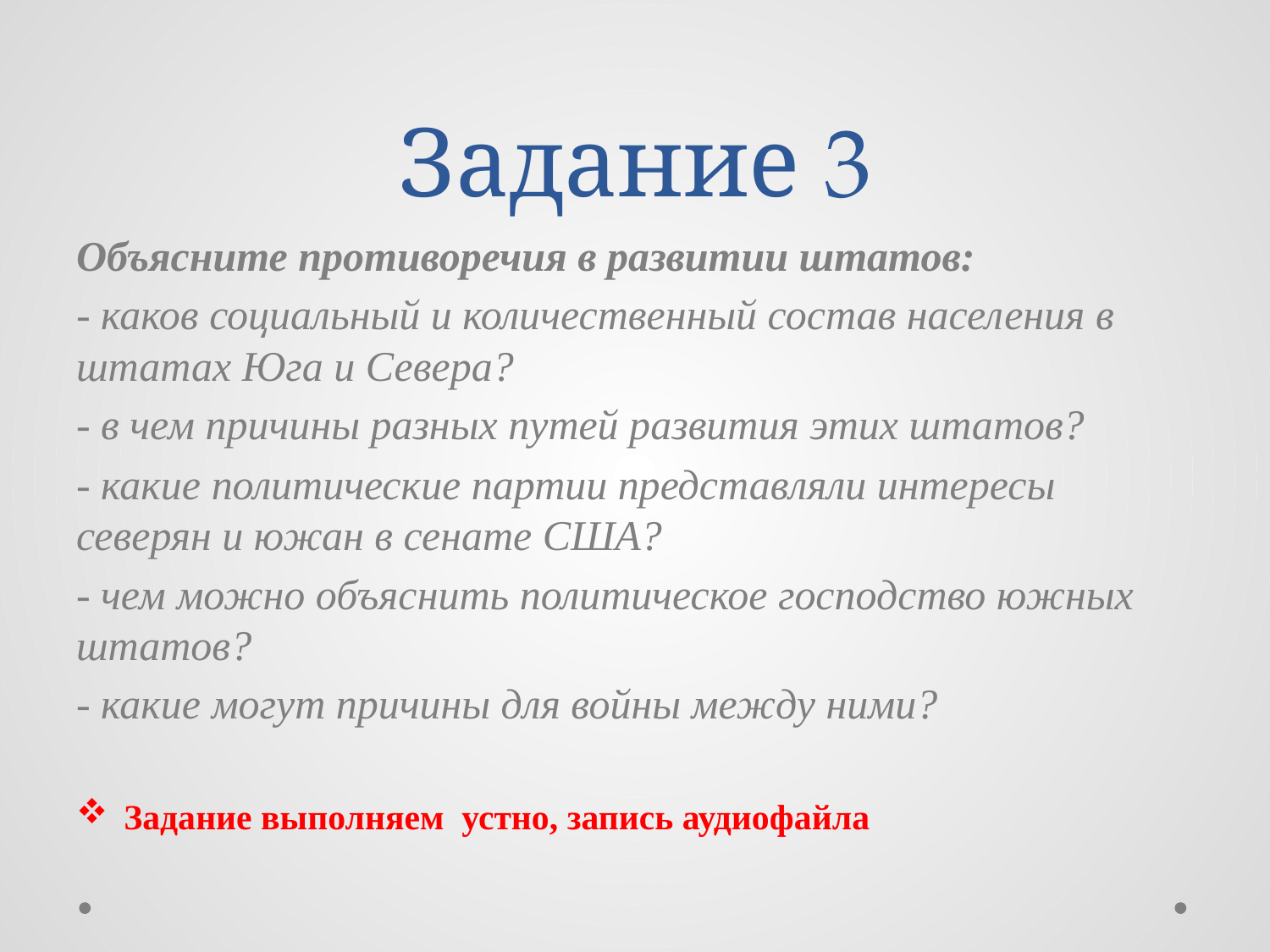

# Задание 3
Объясните противоречия в развитии штатов:
- каков социальный и количественный состав населения в штатах Юга и Севера?
- в чем причины разных путей развития этих штатов?
- какие политические партии представляли интересы северян и южан в сенате США?
- чем можно объяснить политическое господство южных штатов?
- какие могут причины для войны между ними?

Задание выполняем  устно, запись аудиофайла